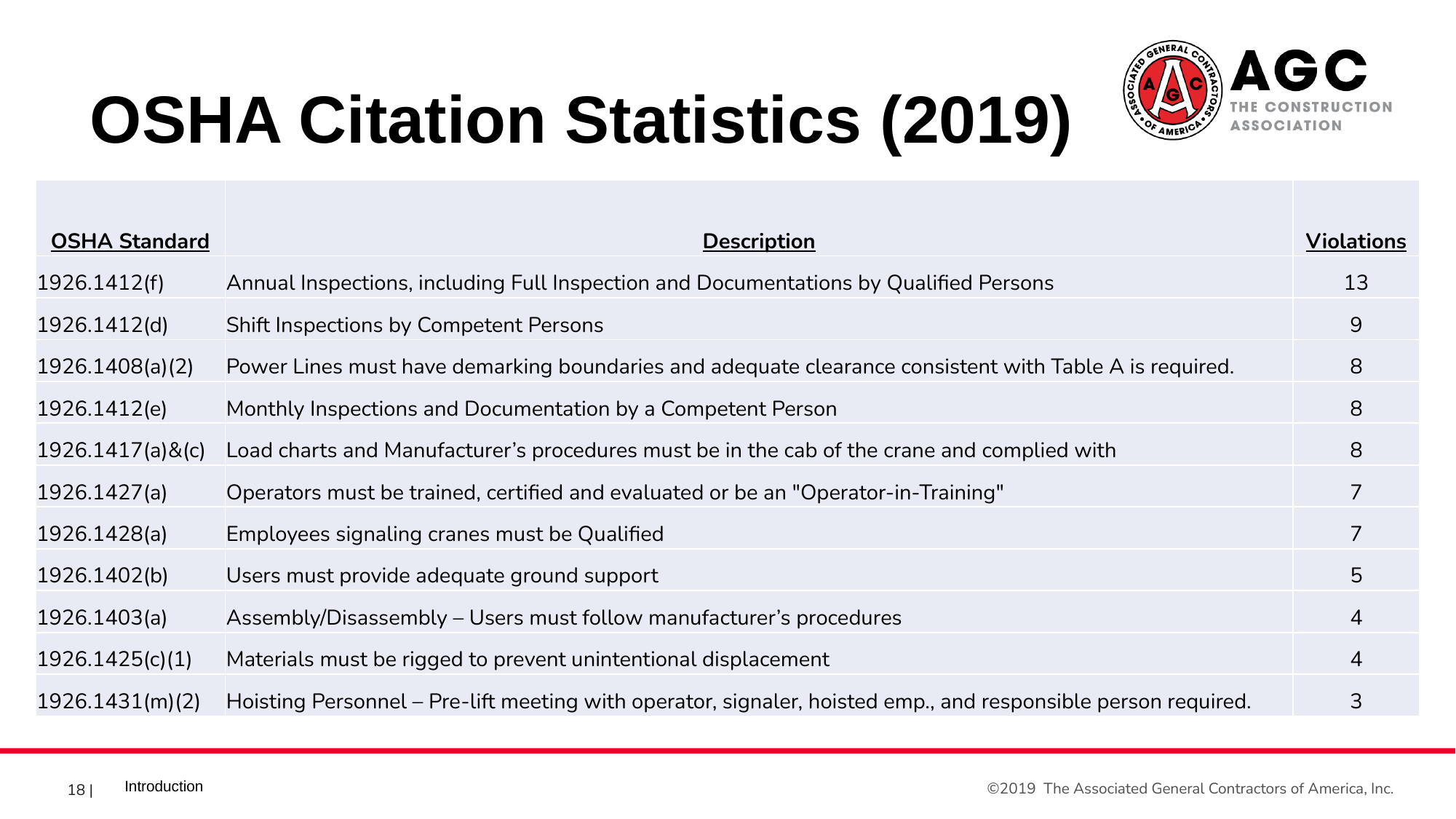

OSHA Citation Statistics (2019)
| OSHA Standard | Description | Violations |
| --- | --- | --- |
| 1926.1412(f) | Annual Inspections, including Full Inspection and Documentations by Qualified Persons | 13 |
| 1926.1412(d) | Shift Inspections by Competent Persons | 9 |
| 1926.1408(a)(2) | Power Lines must have demarking boundaries and adequate clearance consistent with Table A is required. | 8 |
| 1926.1412(e) | Monthly Inspections and Documentation by a Competent Person | 8 |
| 1926.1417(a)&(c) | Load charts and Manufacturer’s procedures must be in the cab of the crane and complied with | 8 |
| 1926.1427(a) | Operators must be trained, certified and evaluated or be an "Operator-in-Training" | 7 |
| 1926.1428(a) | Employees signaling cranes must be Qualified | 7 |
| 1926.1402(b) | Users must provide adequate ground support | 5 |
| 1926.1403(a) | Assembly/Disassembly – Users must follow manufacturer’s procedures | 4 |
| 1926.1425(c)(1) | Materials must be rigged to prevent unintentional displacement | 4 |
| 1926.1431(m)(2) | Hoisting Personnel – Pre-lift meeting with operator, signaler, hoisted emp., and responsible person required. | 3 |
Introduction